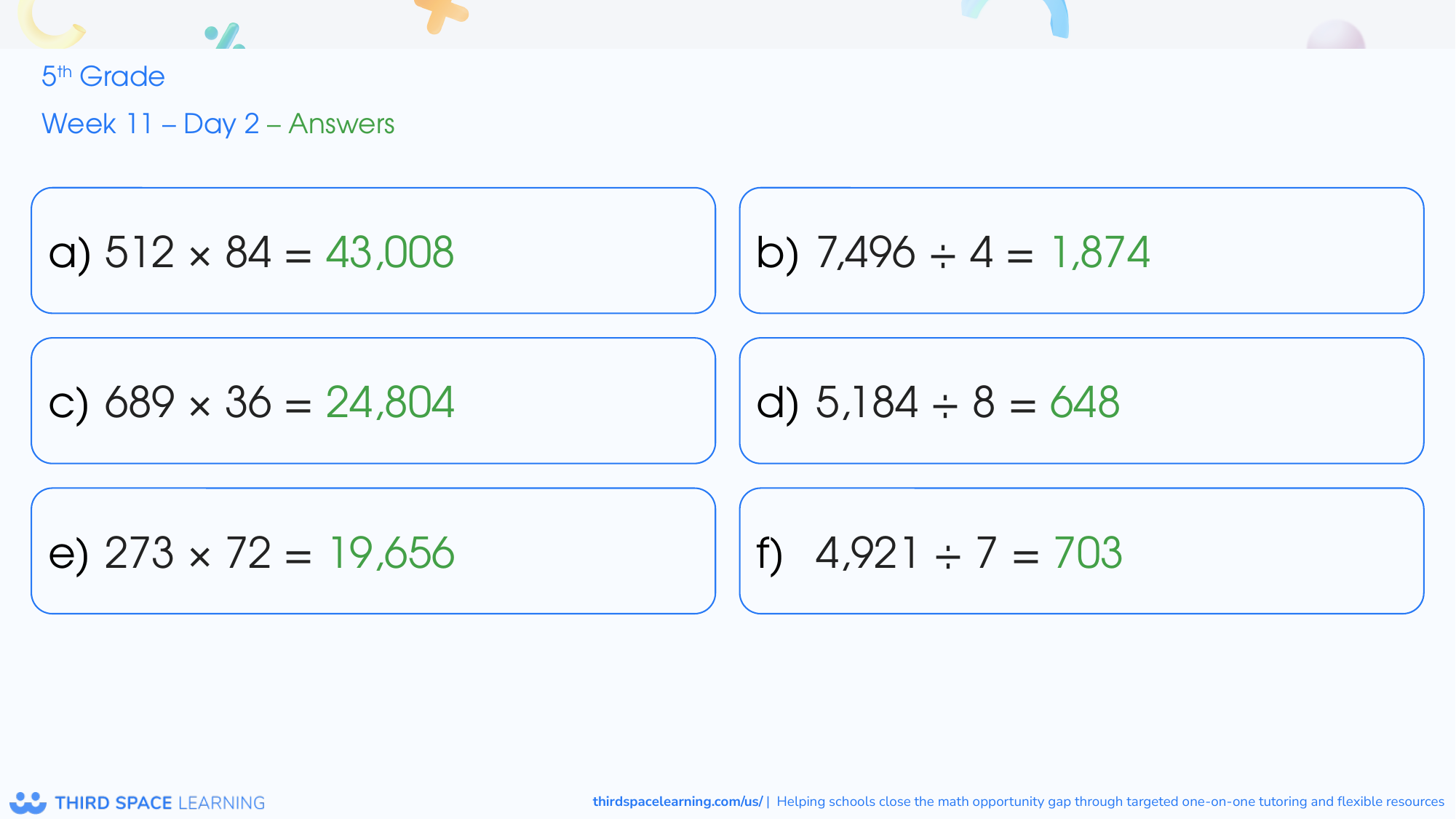

5th Grade
Week 11 – Day 2 – Answers
512 × 84 = 43,008
7,496 ÷ 4 = 1,874
689 × 36 = 24,804
5,184 ÷ 8 = 648
273 × 72 = 19,656
4,921 ÷ 7 = 703